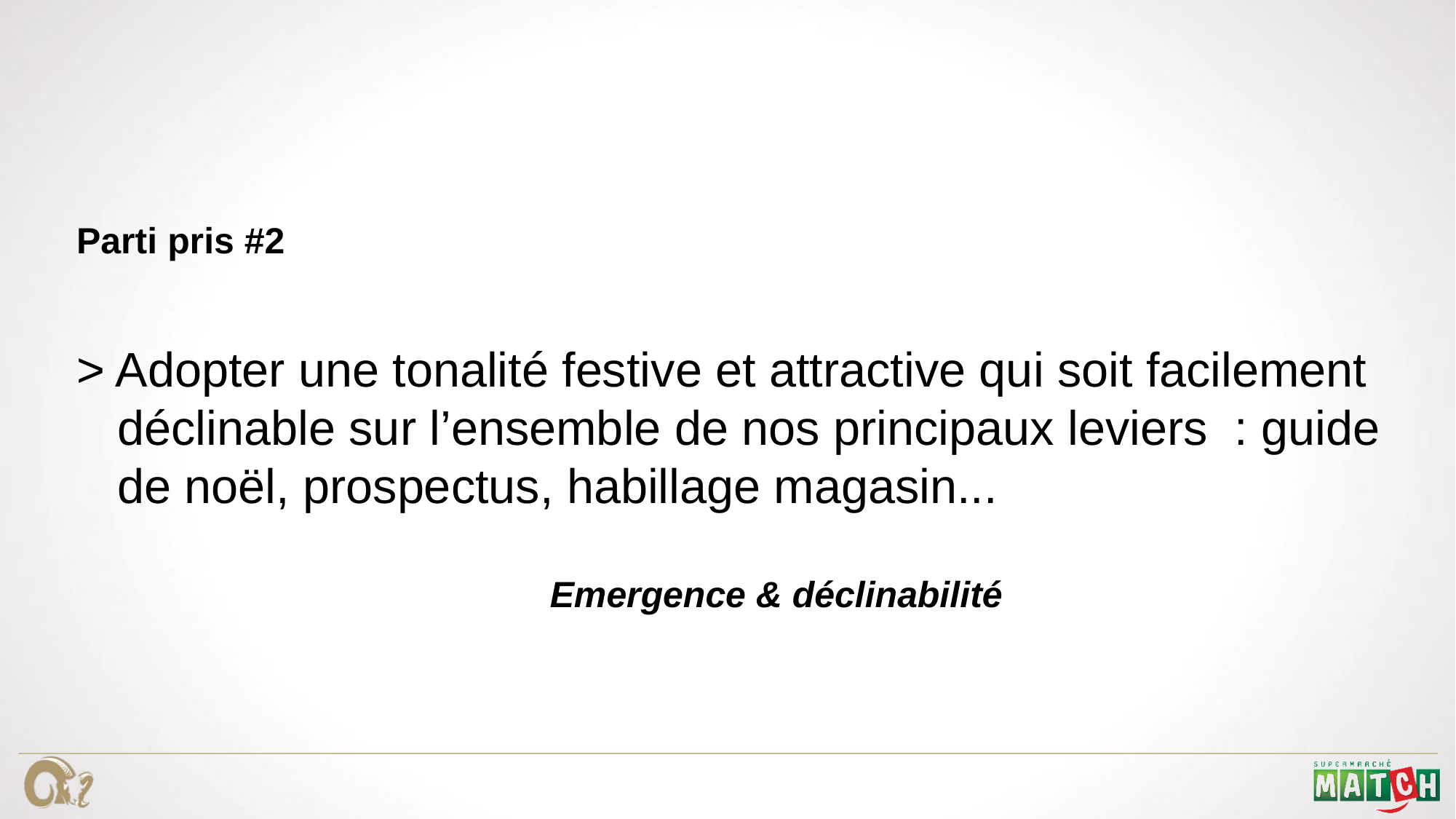

Parti pris #2

> Adopter une tonalité festive et attractive qui soit facilement déclinable sur l’ensemble de nos principaux leviers  : guide de noël, prospectus, habillage magasin...

Emergence & déclinabilité